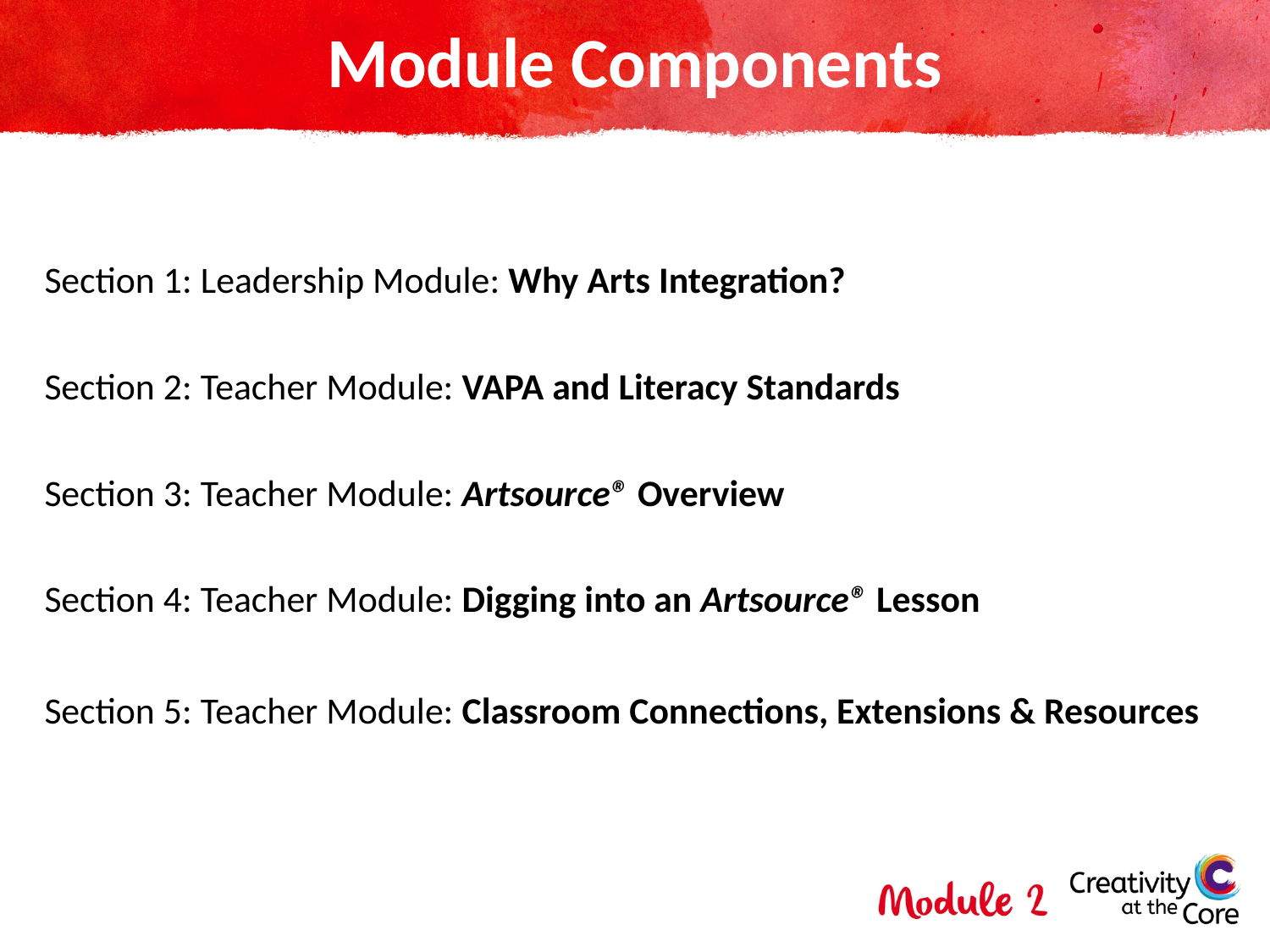

# Module Components

Section 1: Leadership Module: Why Arts Integration?

Section 2: Teacher Module: VAPA and Literacy Standards

Section 3: Teacher Module: Artsource® Overview

Section 4: Teacher Module: Digging into an Artsource® Lesson

Section 5: Teacher Module: Classroom Connections, Extensions & Resources